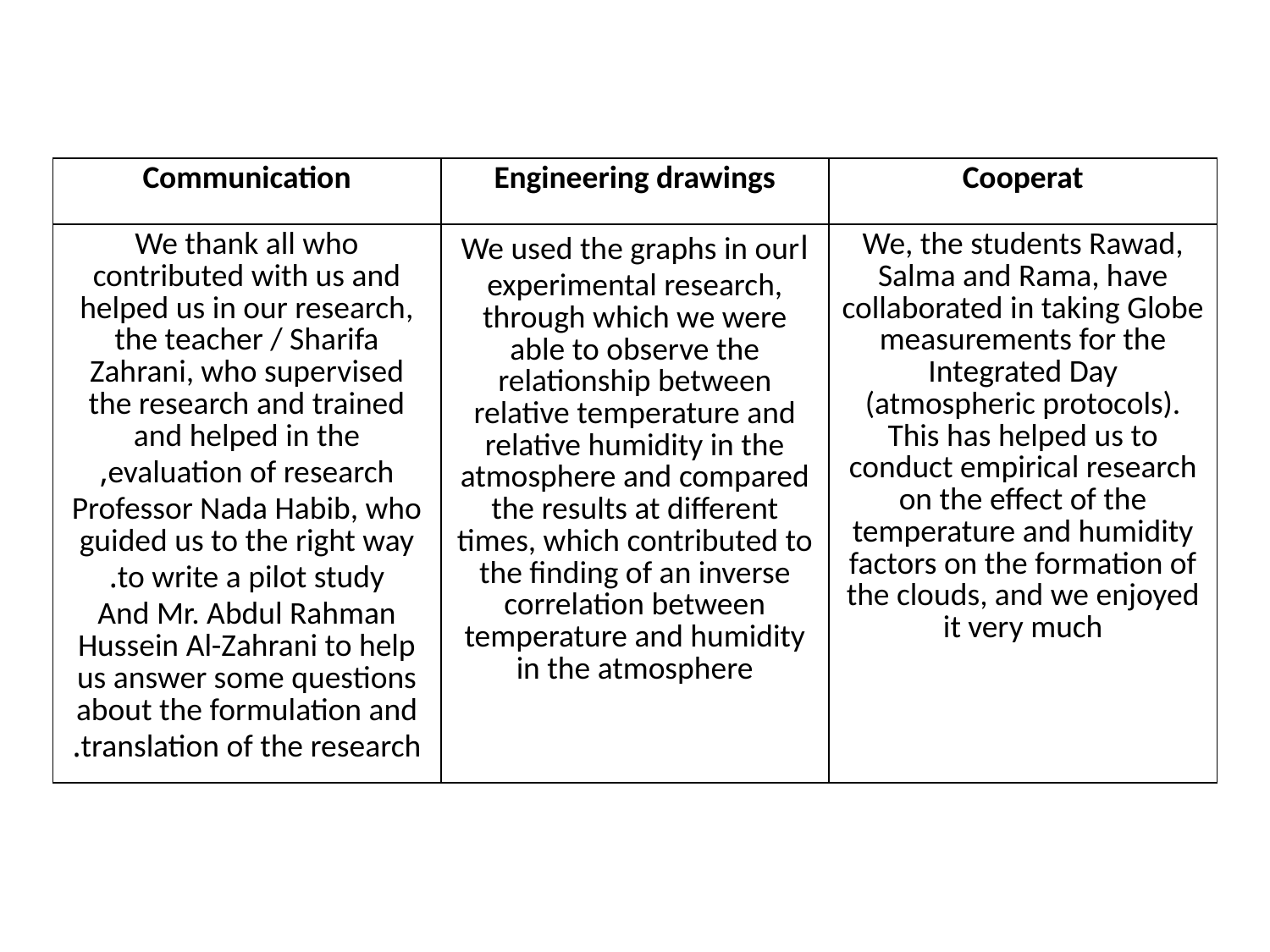

| Communication | Engineering drawings | Cooperat |
| --- | --- | --- |
| We thank all who contributed with us and helped us in our research, the teacher / Sharifa Zahrani, who supervised the research and trained and helped in the evaluation of research, Professor Nada Habib, who guided us to the right way to write a pilot study. And Mr. Abdul Rahman Hussein Al-Zahrani to help us answer some questions about the formulation and translation of the research. | اWe used the graphs in our experimental research, through which we were able to observe the relationship between relative temperature and relative humidity in the atmosphere and compared the results at different times, which contributed to the finding of an inverse correlation between temperature and humidity in the atmosphere | We, the students Rawad, Salma and Rama, have collaborated in taking Globe measurements for the Integrated Day (atmospheric protocols). This has helped us to conduct empirical research on the effect of the temperature and humidity factors on the formation of the clouds, and we enjoyed it very much |